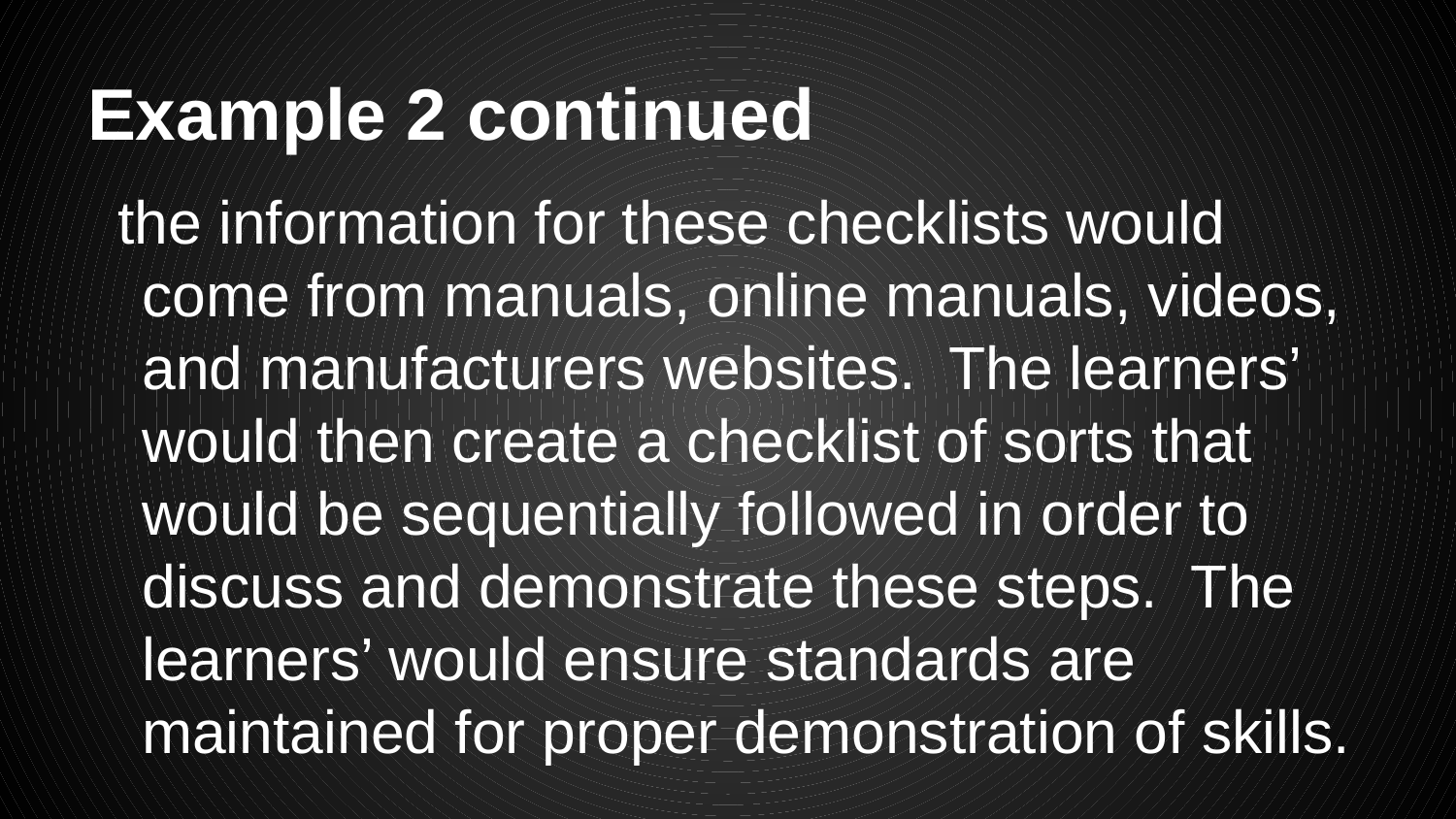

# Example 2 continued
the information for these checklists would come from manuals, online manuals, videos, and manufacturers websites.  The learners’ would then create a checklist of sorts that would be sequentially followed in order to discuss and demonstrate these steps.  The learners’ would ensure standards are maintained for proper demonstration of skills.